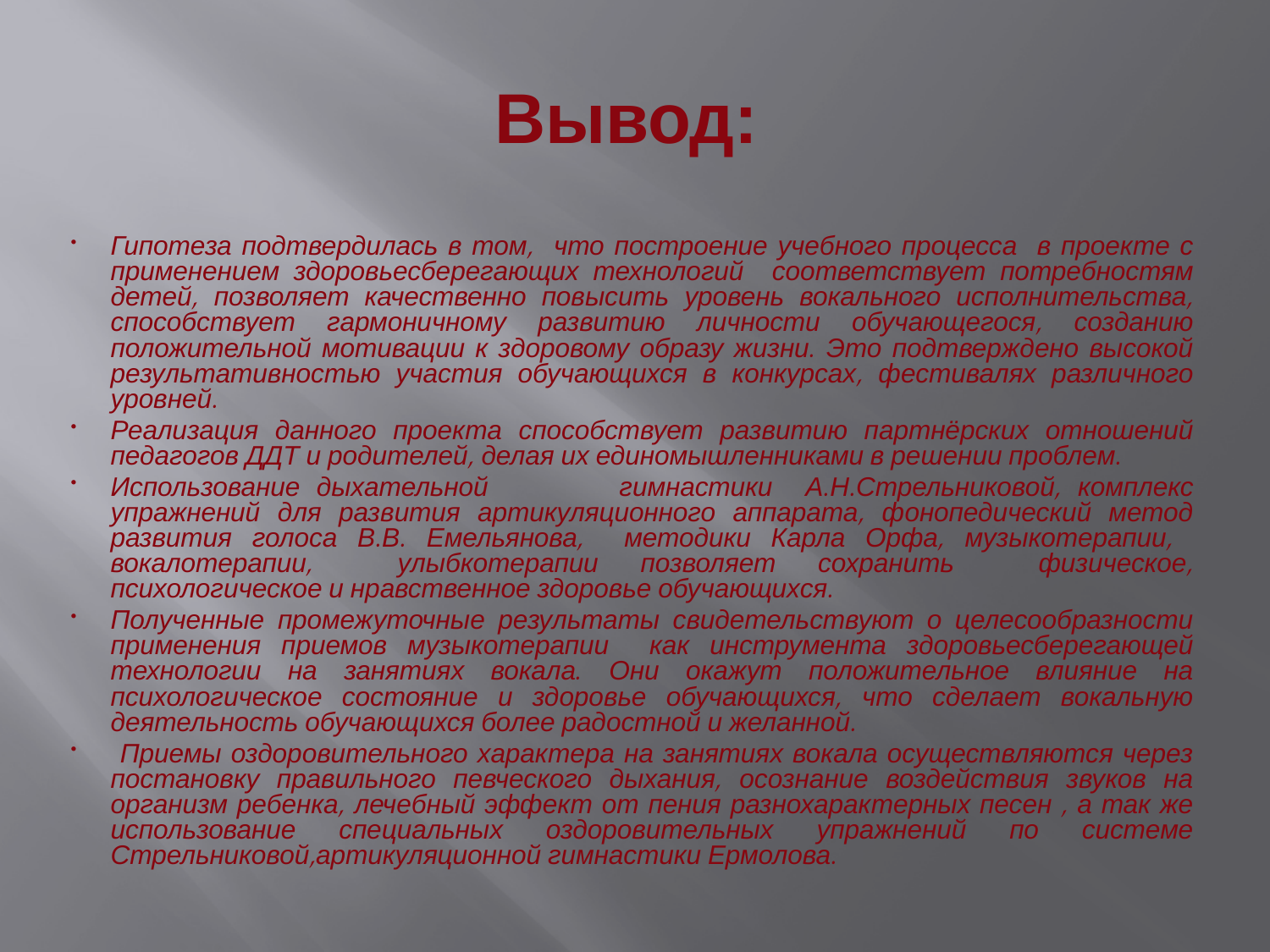

# Вывод:
Гипотеза подтвердилась в том,  что построение учебного процесса  в проекте с применением здоровьесберегающих технологий  соответствует потребностям детей, позволяет качественно повысить уровень вокального исполнительства, способствует гармоничному развитию личности обучающегося, созданию положительной мотивации к здоровому образу жизни. Это подтверждено высокой результативностью участия обучающихся в конкурсах, фестивалях различного уровней.
Реализация данного проекта способствует развитию партнёрских отношений педагогов ДДТ и родителей, делая их единомышленниками в решении проблем.
Использование дыхательной	 гимнастики  А.Н.Стрельниковой, комплекс упражнений для развития артикуляционного аппарата, фонопедический метод развития голоса В.В. Емельянова,  методики Карла Орфа, музыкотерапии,  вокалотерапии,  улыбкотерапии позволяет сохранить  физическое, психологическое и нравственное здоровье обучающихся.
Полученные промежуточные результаты свидетельствуют о целесообразности применения приемов музыкотерапии  как инструмента здоровьесберегающей технологии на занятиях вокала. Они окажут положительное влияние на психологическое состояние и здоровье обучающихся, что сделает вокальную деятельность обучающихся более радостной и желанной.
 Приемы оздоровительного характера на занятиях вокала осуществляются через постановку правильного певческого дыхания, осознание воздействия звуков на организм ребенка, лечебный эффект от пения разнохарактерных песен , а так же использование специальных оздоровительных упражнений по системе Стрельниковой,артикуляционной гимнастики Ермолова.